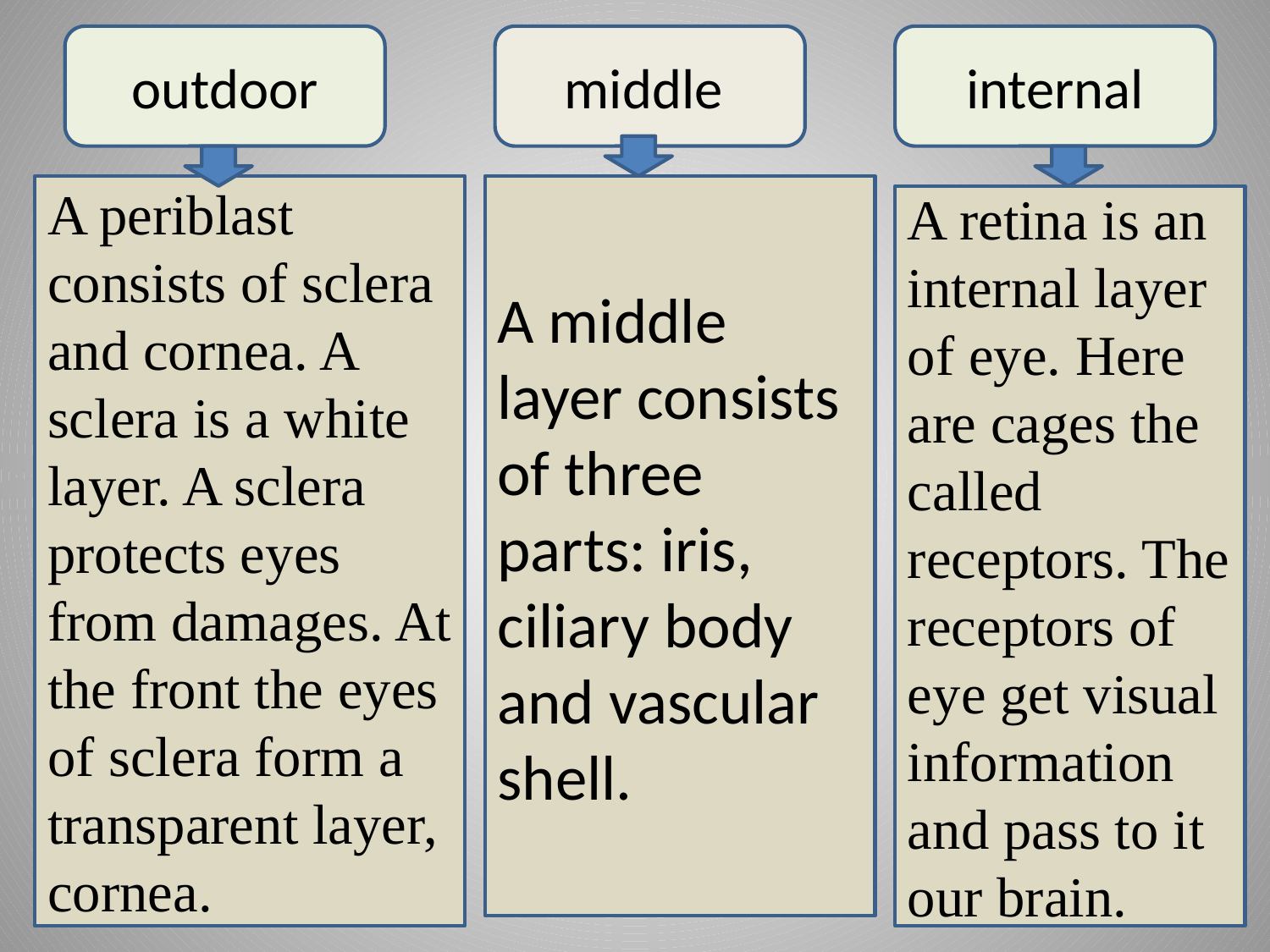

outdoor
middle
internal

A periblast consists of sclera and cornea. A sclera is a white layer. A sclera protects eyes from damages. At the front the eyes of sclera form a transparent layer, cornea.
A middle layer consists of three parts: iris, ciliary body and vascular shell.
A retina is an internal layer of eye. Here are cages the called receptors. The receptors of eye get visual information and pass to it our brain.